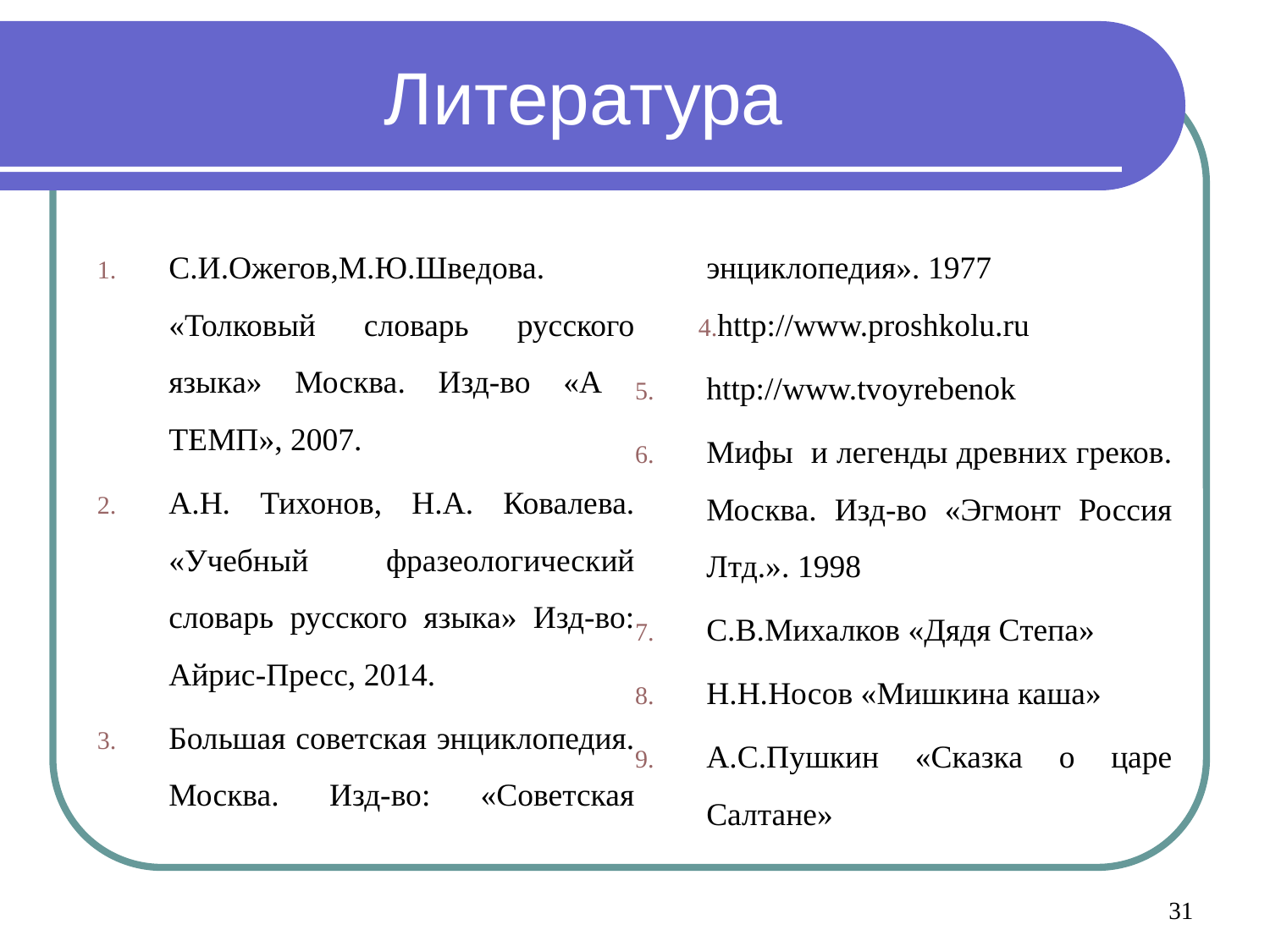

# Литература
С.И.Ожегов,М.Ю.Шведова. «Толковый словарь русского языка» Москва. Изд-во «А  ТЕМП», 2007.
А.Н. Тихонов, Н.А. Ковалева. «Учебный фразеологический словарь русского языка» Изд-во: Айрис-Пресс, 2014.
Большая советская энциклопедия. Москва. Изд-во: «Советская энциклопедия». 1977
http://www.proshkolu.ru
http://www.tvoyrebenok
Мифы  и легенды древних греков. Москва. Изд-во «Эгмонт Россия Лтд.». 1998
С.В.Михалков «Дядя Степа»
Н.Н.Носов «Мишкина каша»
А.С.Пушкин «Сказка о царе Салтане»

31